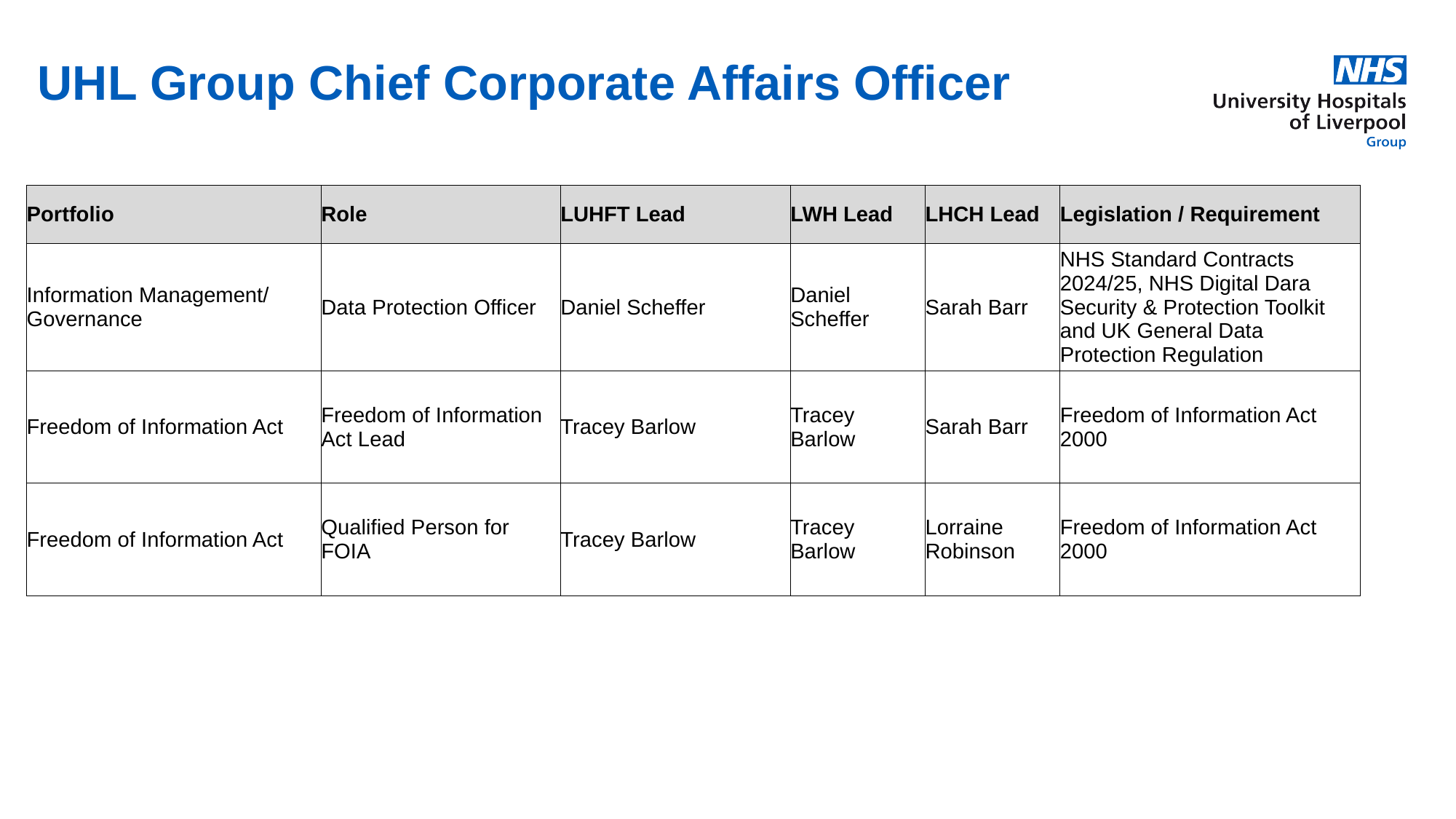

UHL Group Chief Corporate Affairs Officer
| Portfolio | Role | LUHFT Lead | LWH Lead | LHCH Lead | Legislation / Requirement |
| --- | --- | --- | --- | --- | --- |
| Information Management/ Governance | Data Protection Officer | Daniel Scheffer | Daniel Scheffer | Sarah Barr | NHS Standard Contracts 2024/25, NHS Digital Dara Security & Protection Toolkit and UK General Data Protection Regulation |
| Freedom of Information Act | Freedom of Information Act Lead | Tracey Barlow | Tracey Barlow | Sarah Barr | Freedom of Information Act 2000 |
| Freedom of Information Act | Qualified Person for FOIA | Tracey Barlow | Tracey Barlow | Lorraine Robinson | Freedom of Information Act 2000 |